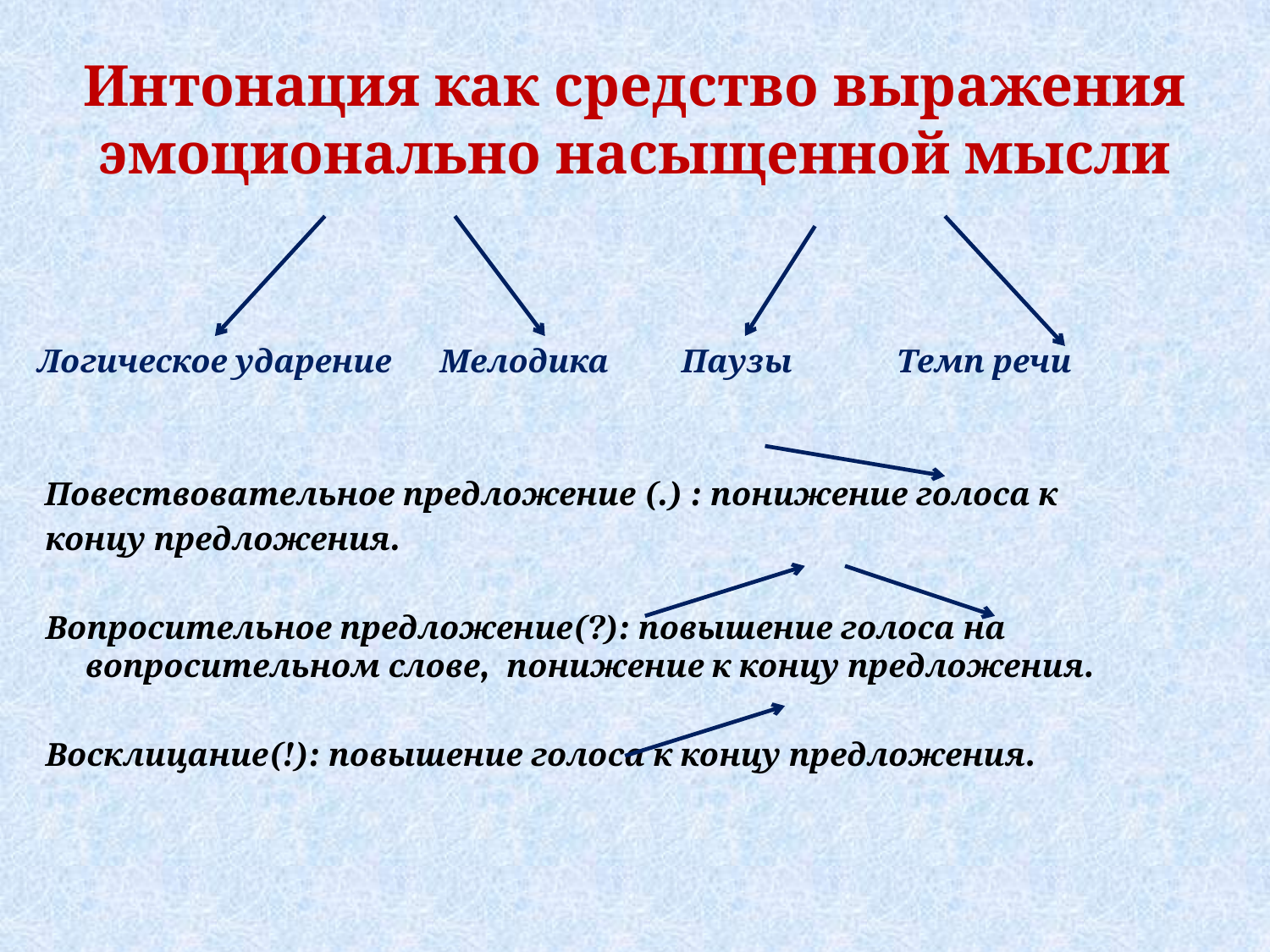

# Интонация как средство выражения эмоционально насыщенной мысли

Логическое ударение      Мелодика         Паузы             Темп речи

 Повествовательное предложение (.) : понижение голоса к
 концу предложения.

 Вопросительное предложение(?): повышение голоса на вопросительном слове,  понижение к концу предложения.

 Восклицание(!): повышение голоса к концу предложения.